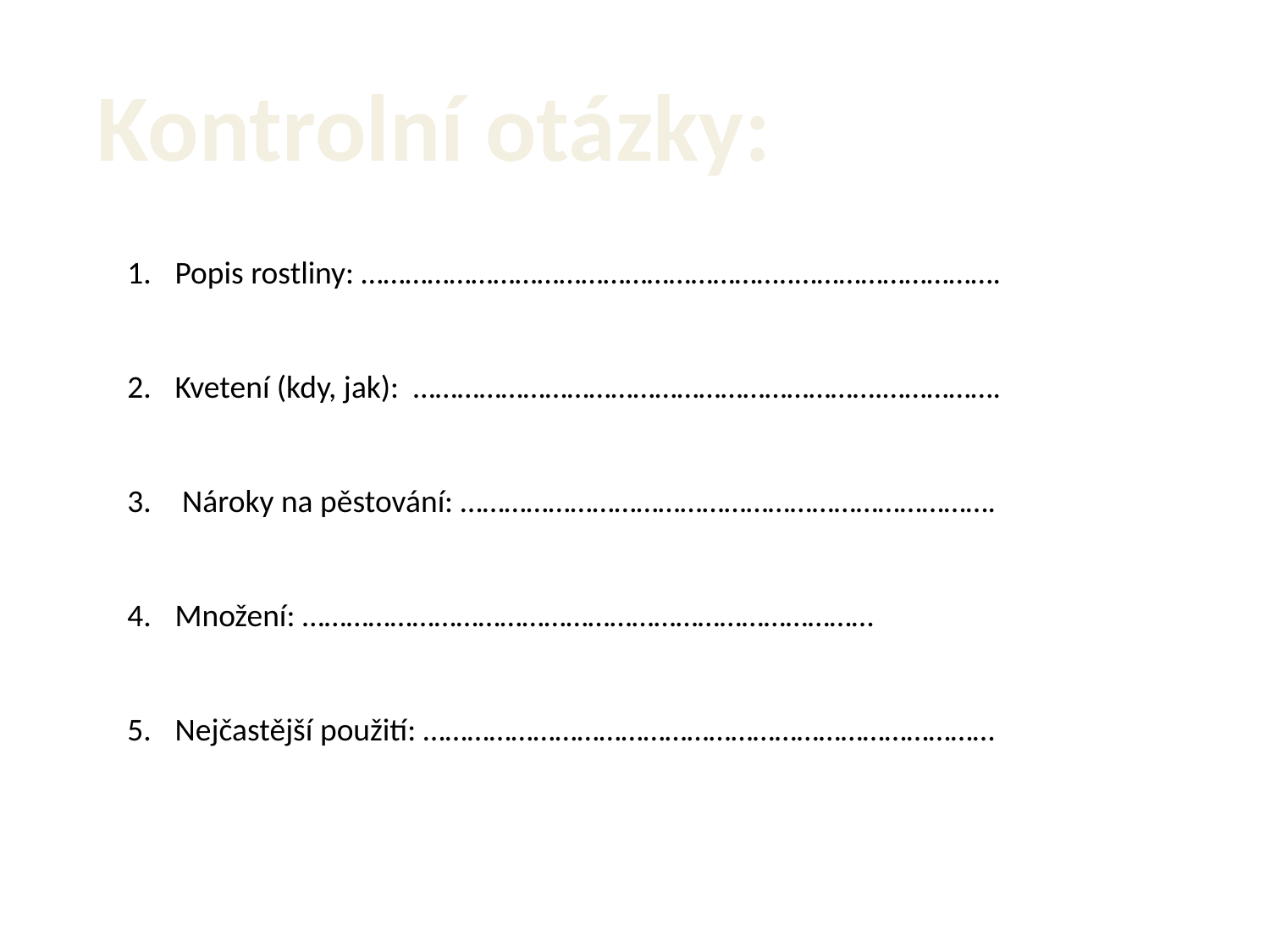

Kontrolní otázky:
Popis rostliny: …………………………………………………..……………………….

Kvetení (kdy, jak):  ……………………………………………………….…………….

 Nároky na pěstování: ……………………………………………………………….

Množení: ……………………………………………………………………

Nejčastější použití: ……………………………………………………………………